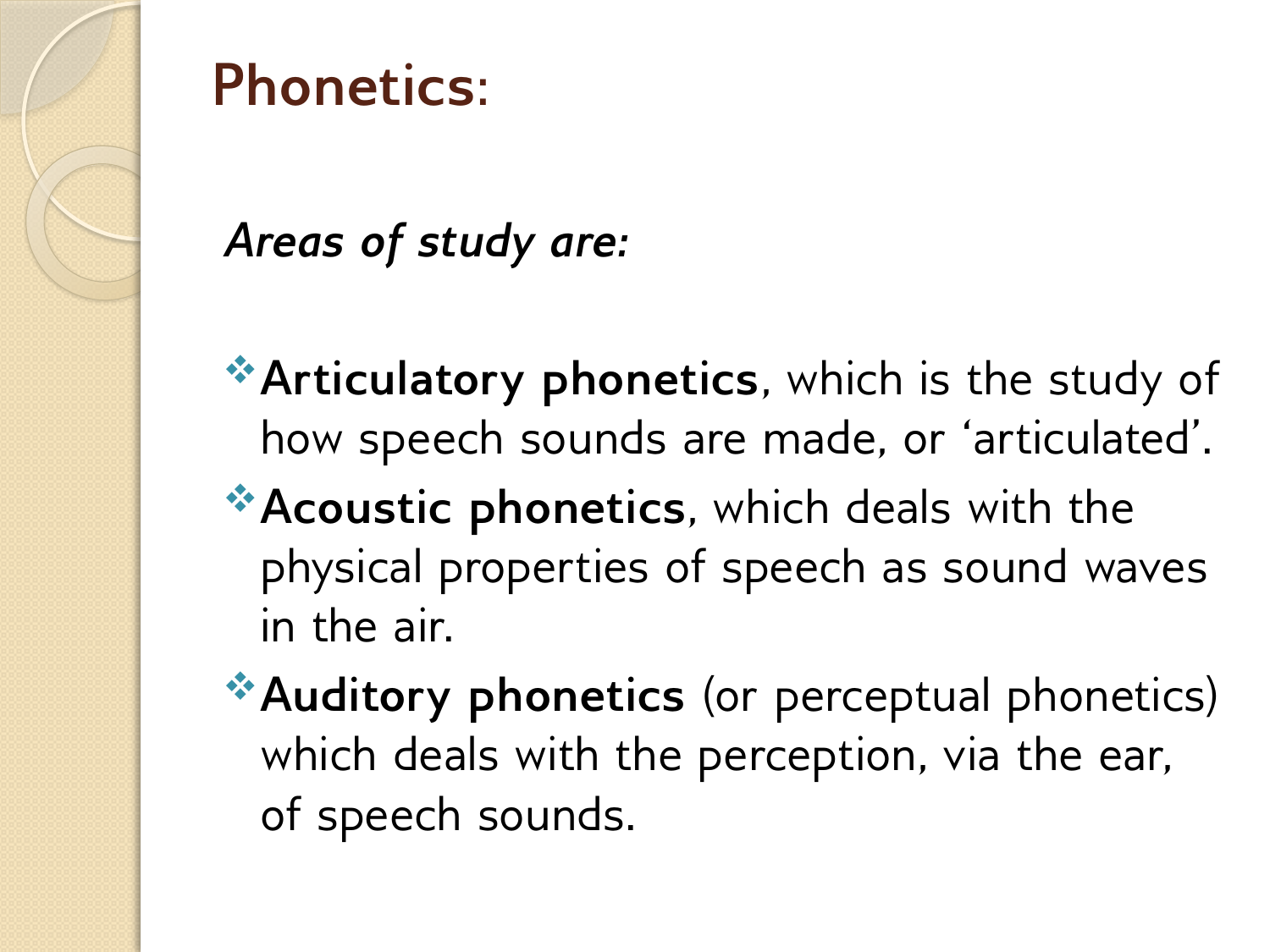

# Phonetics:
Areas of study are:

Articulatory phonetics, which is the study of how speech sounds are made, or ‘articulated’.
Acoustic phonetics, which deals with the physical properties of speech as sound waves in the air.
Auditory phonetics (or perceptual phonetics) which deals with the perception, via the ear, of speech sounds.